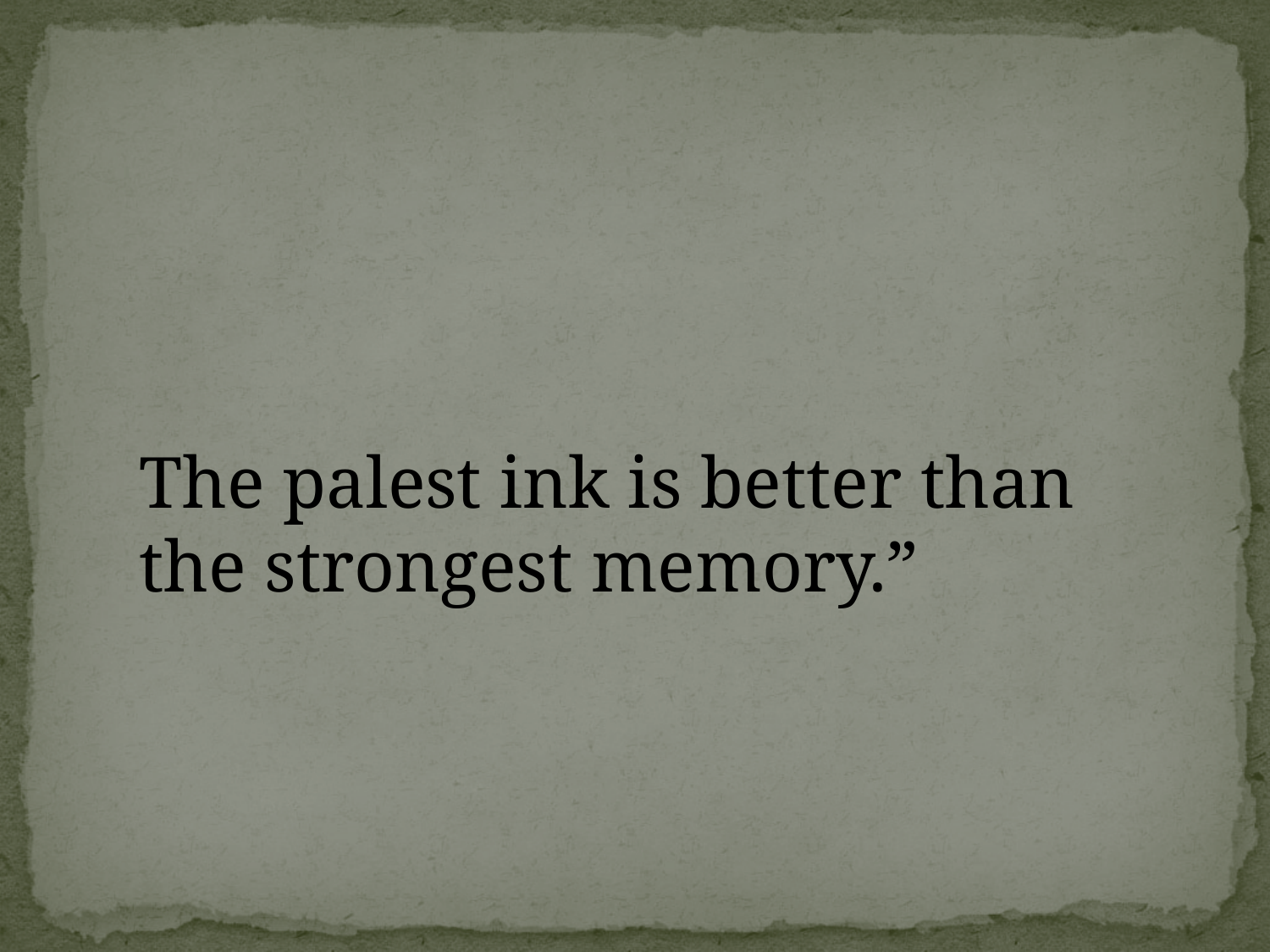

The palest ink is better than the strongest memory.”